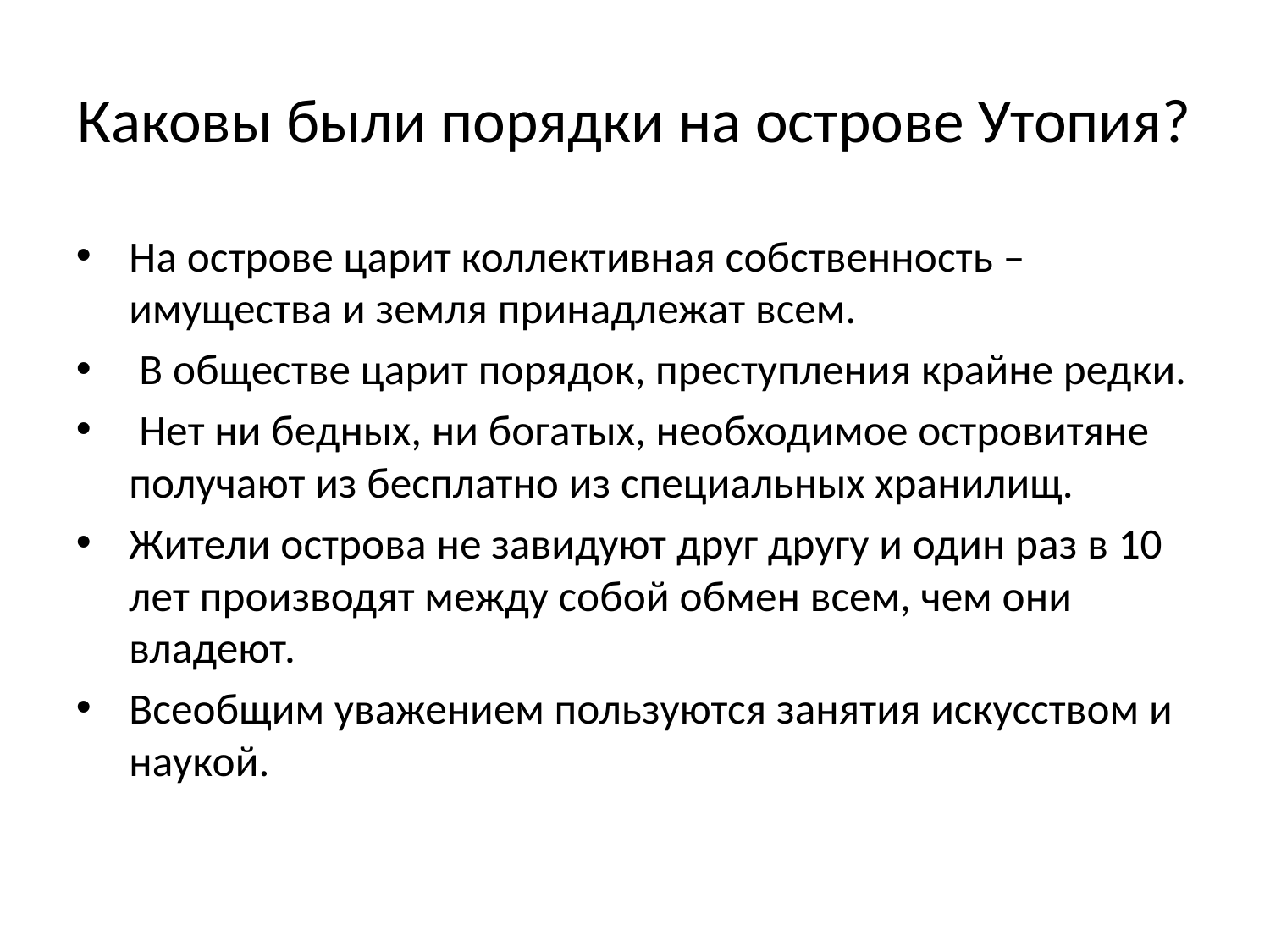

Каковы были порядки на острове Утопия?
На острове царит коллективная собственность – имущества и земля принадлежат всем.
 В обществе царит порядок, преступления крайне редки.
 Нет ни бедных, ни богатых, необходимое островитяне получают из бесплатно из специальных хранилищ.
Жители острова не завидуют друг другу и один раз в 10 лет производят между собой обмен всем, чем они владеют.
Всеобщим уважением пользуются занятия искусством и наукой.